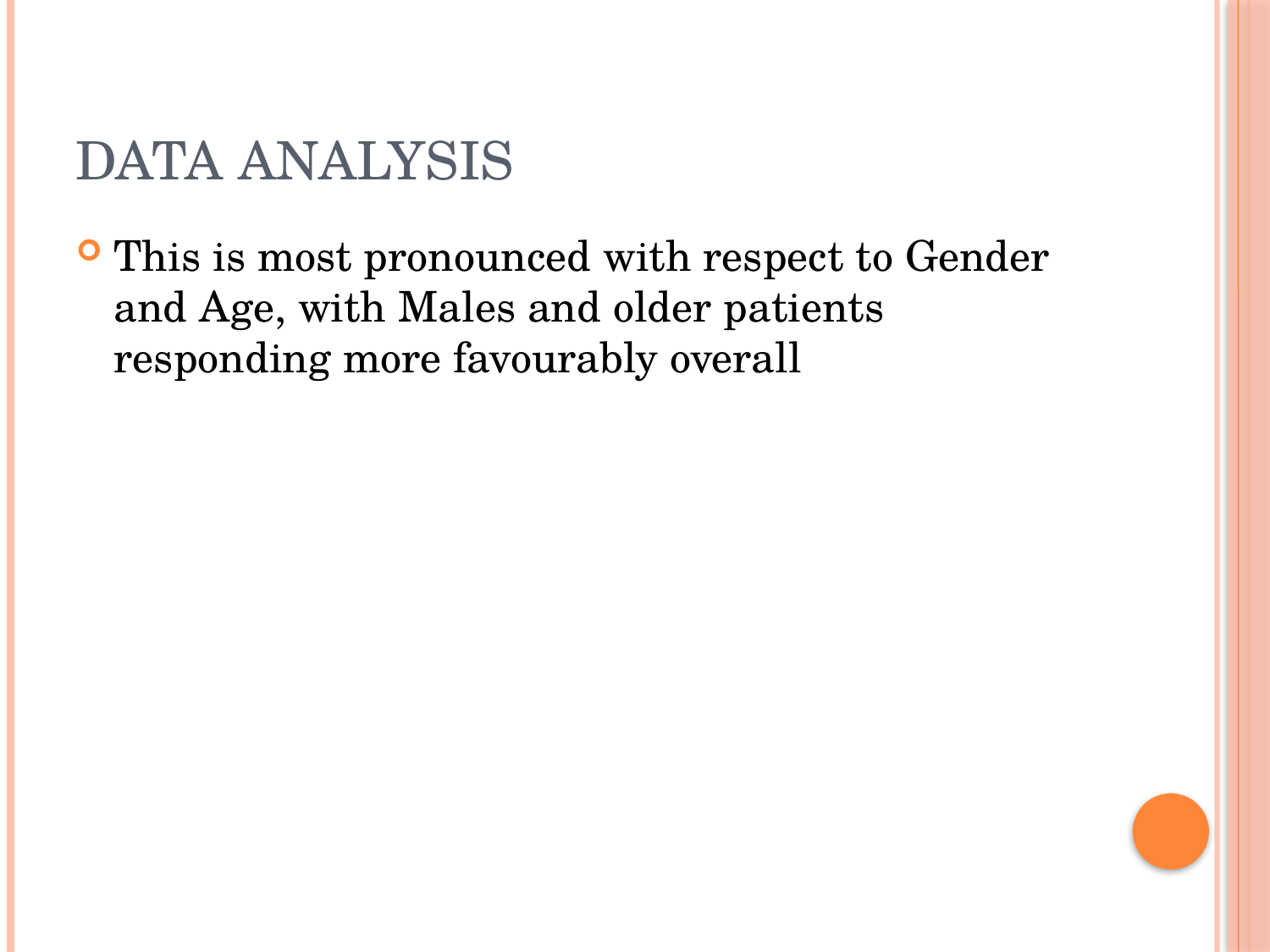

# Data analysis
This is most pronounced with respect to Gender and Age, with Males and older patients responding more favourably overall